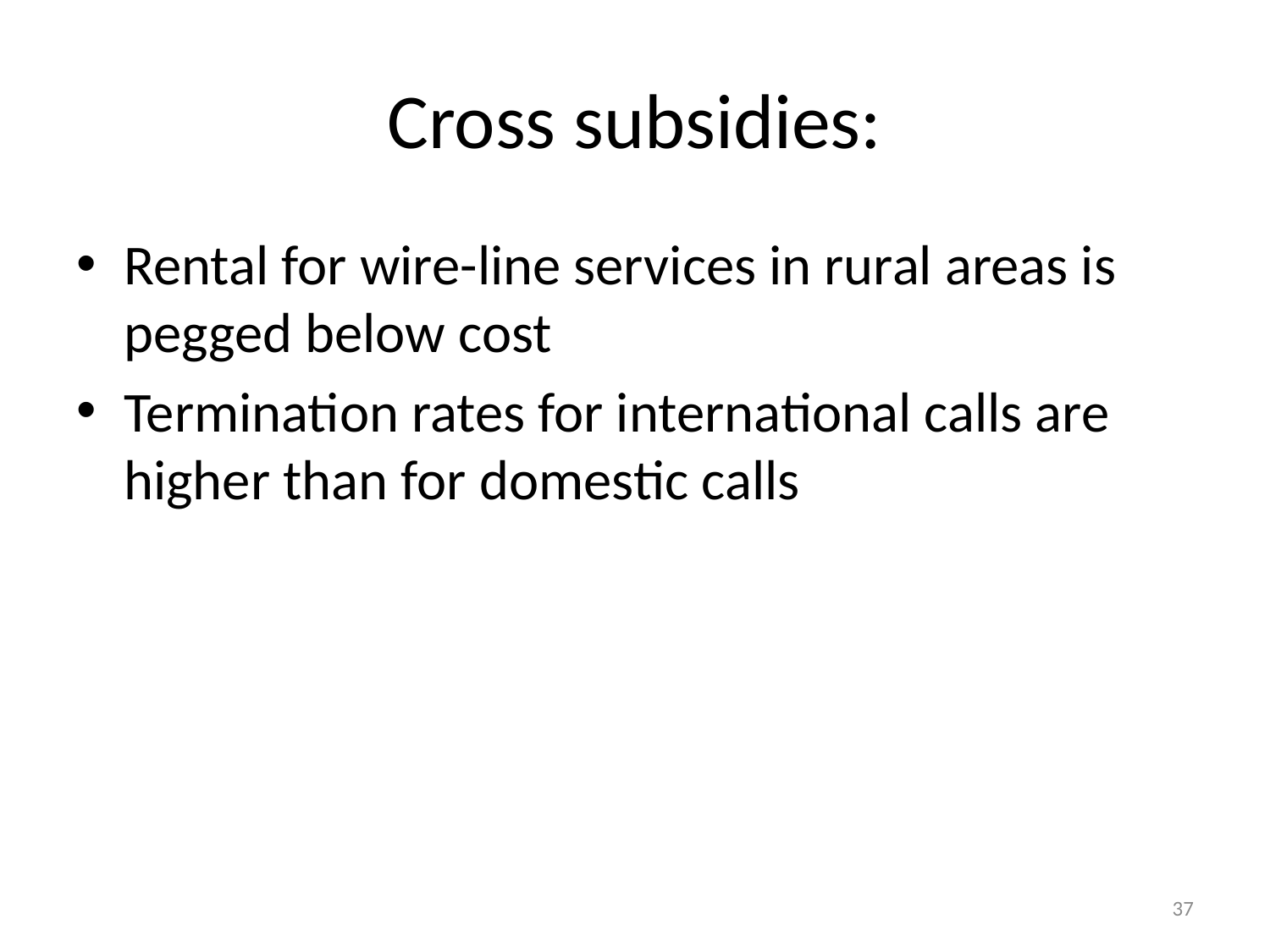

# Cross subsidies:
Rental for wire-line services in rural areas is pegged below cost
Termination rates for international calls are higher than for domestic calls

37